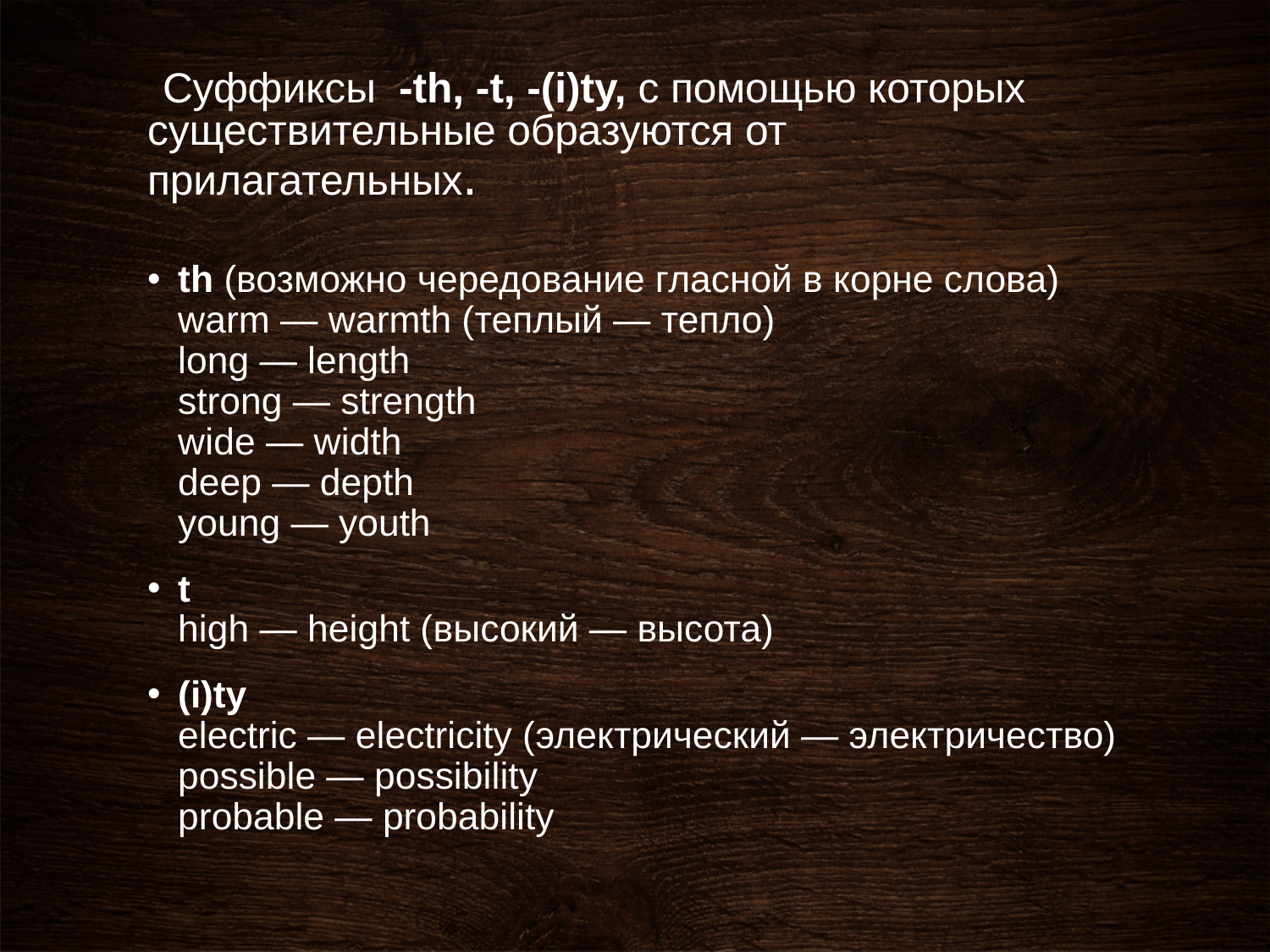

# Суффиксы  -th, -t, -(i)ty, с помощью которых существительные образуются от прилагательных.
th (возможно чередование гласной в корне слова)
warm — warmth (теплый — тепло)
long — length
strong — strength
wide — width
deep — depth
young — youth
t 
high — height (высокий — высота)
(i)ty
electric — electricity (электрический — электричество)
possible — possibility
probable — probability